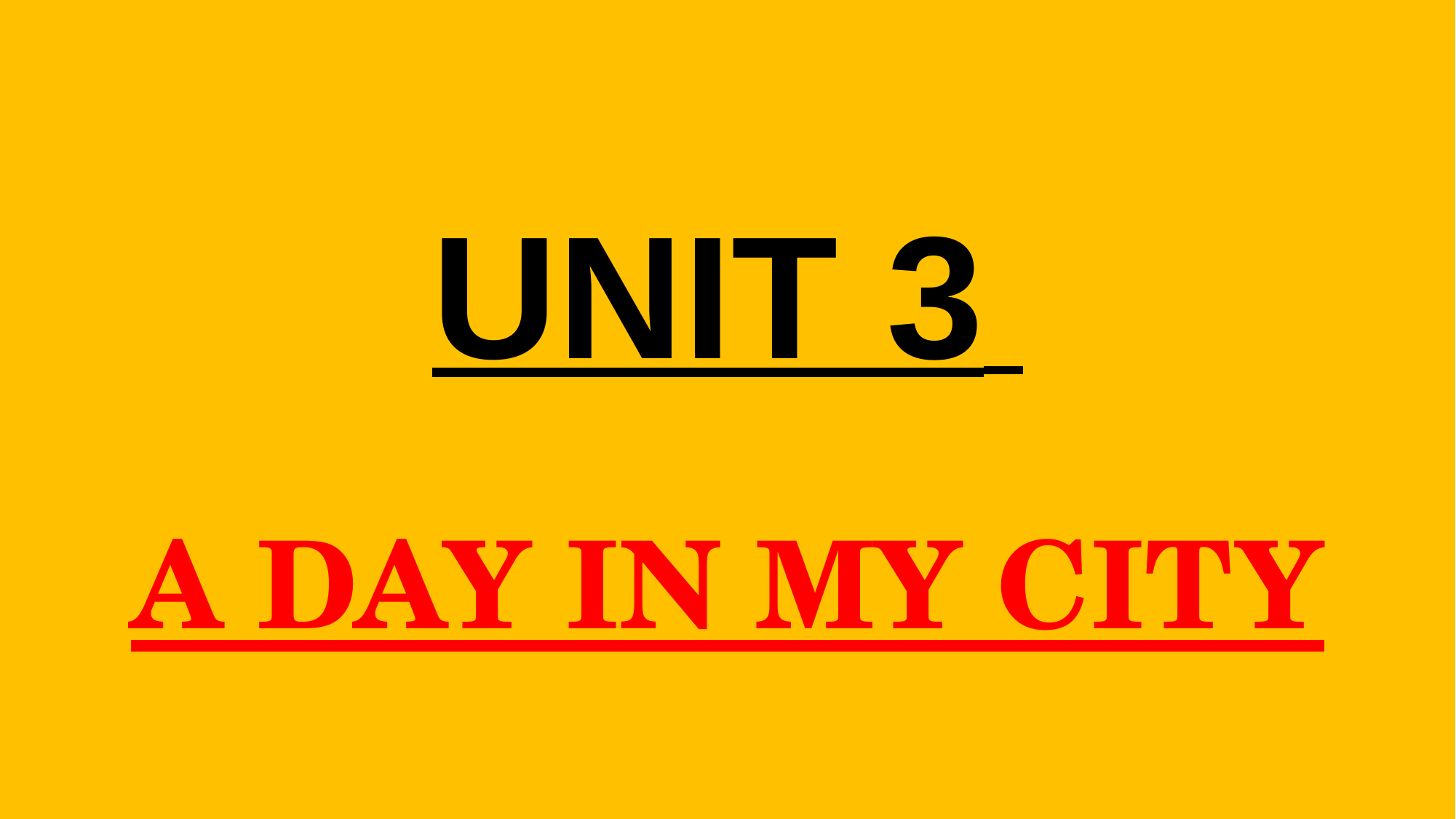

# UNIT 3 A DAY IN MY CITY